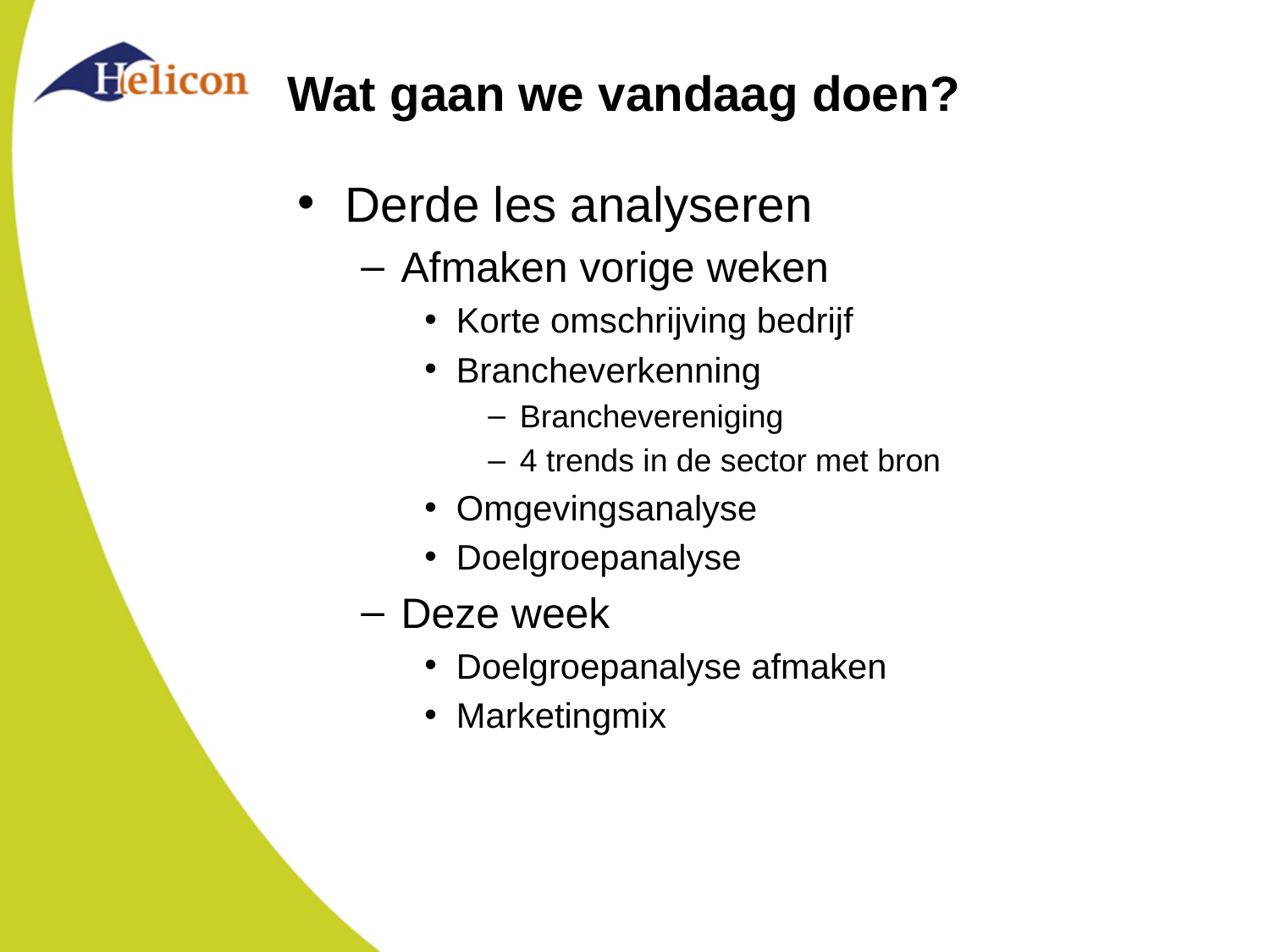

# Wat gaan we vandaag doen?
Derde les analyseren
Afmaken vorige weken
Korte omschrijving bedrijf
Brancheverkenning
Branchevereniging
4 trends in de sector met bron
Omgevingsanalyse
Doelgroepanalyse
Deze week
Doelgroepanalyse afmaken
Marketingmix